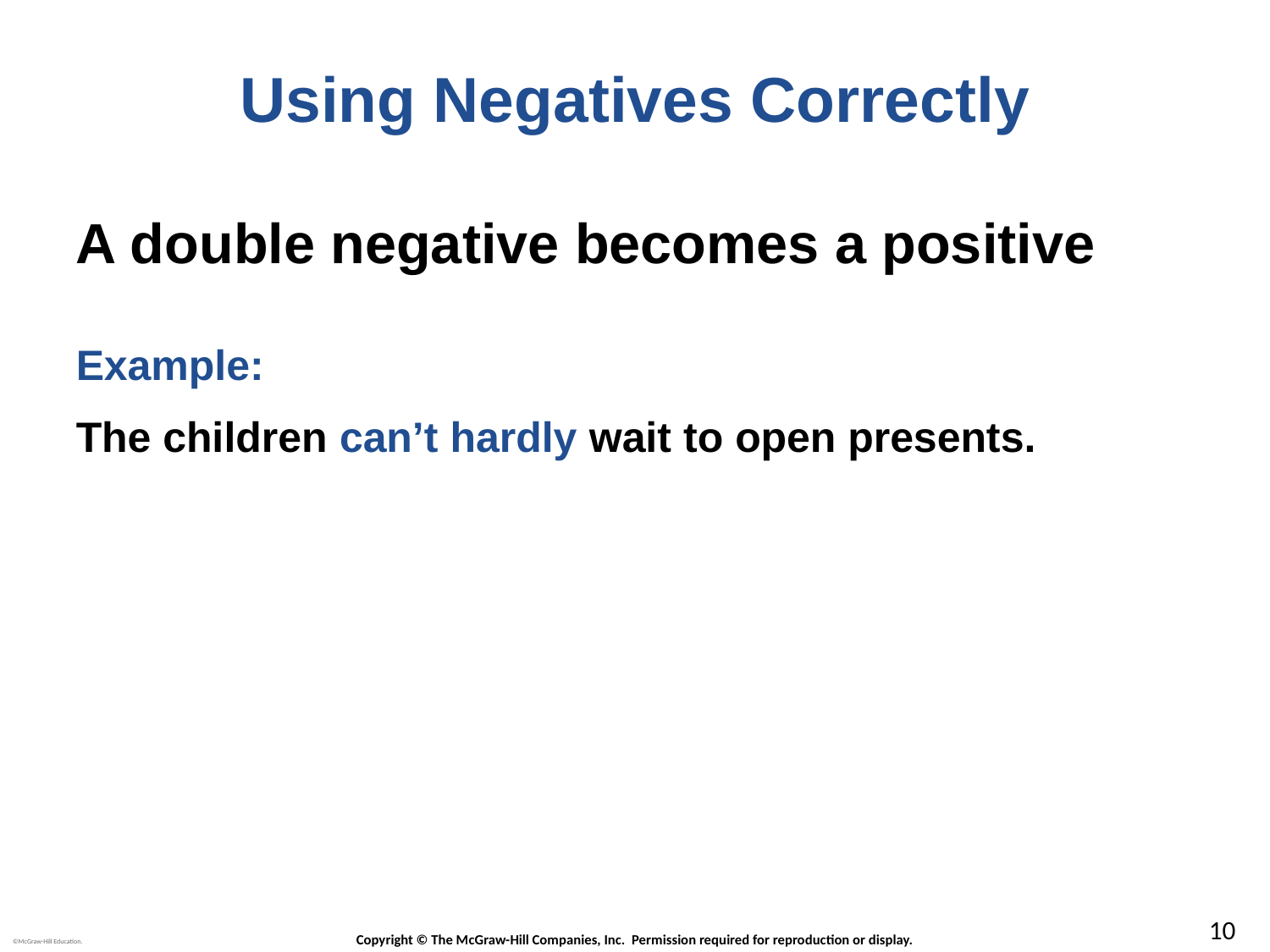

# Using Negatives Correctly
A double negative becomes a positive
Example:
The children can’t hardly wait to open presents.